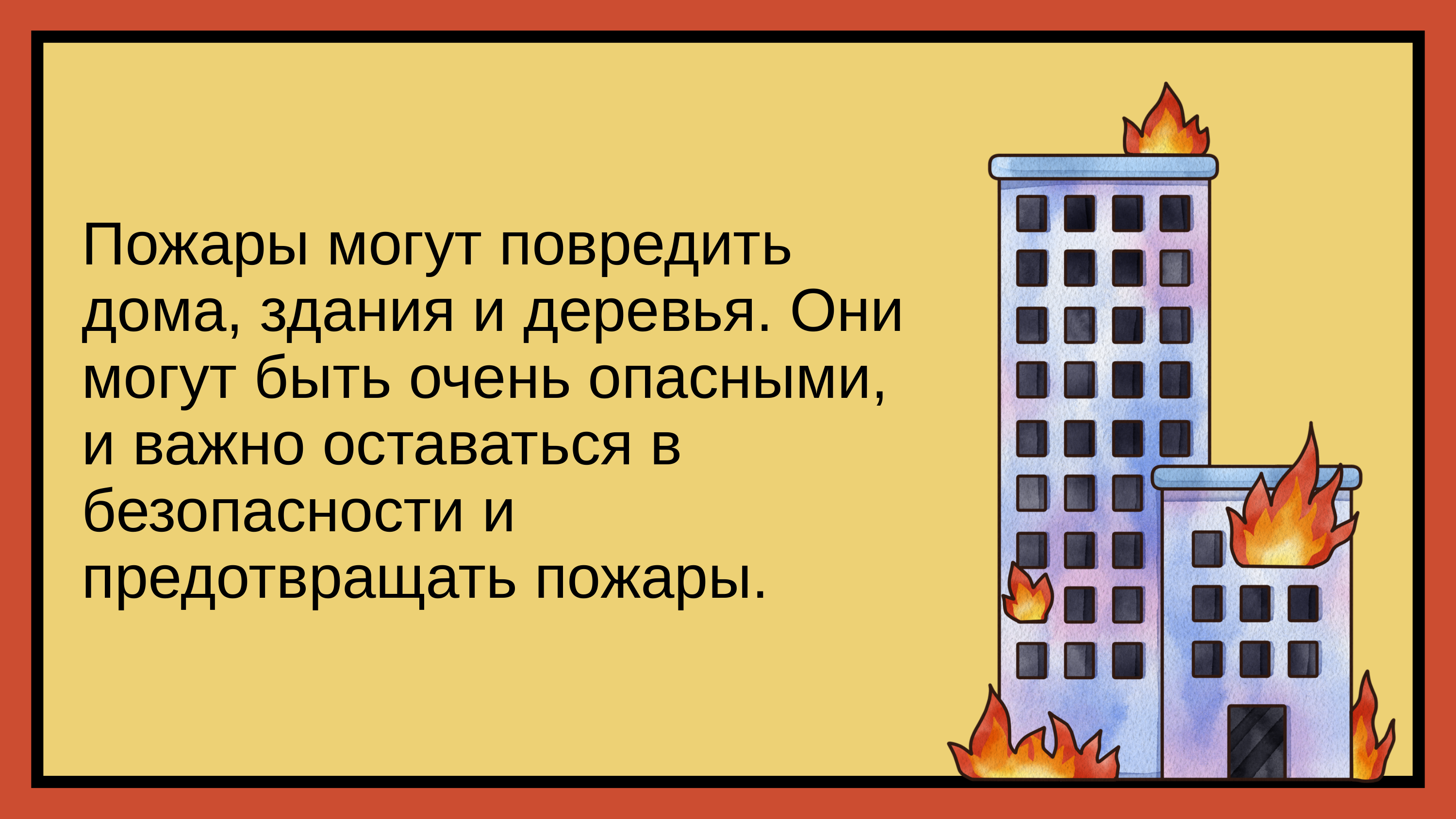

Пожары могут повредить дома, здания и деревья. Они могут быть очень опасными, и важно оставаться в безопасности и предотвращать пожары.